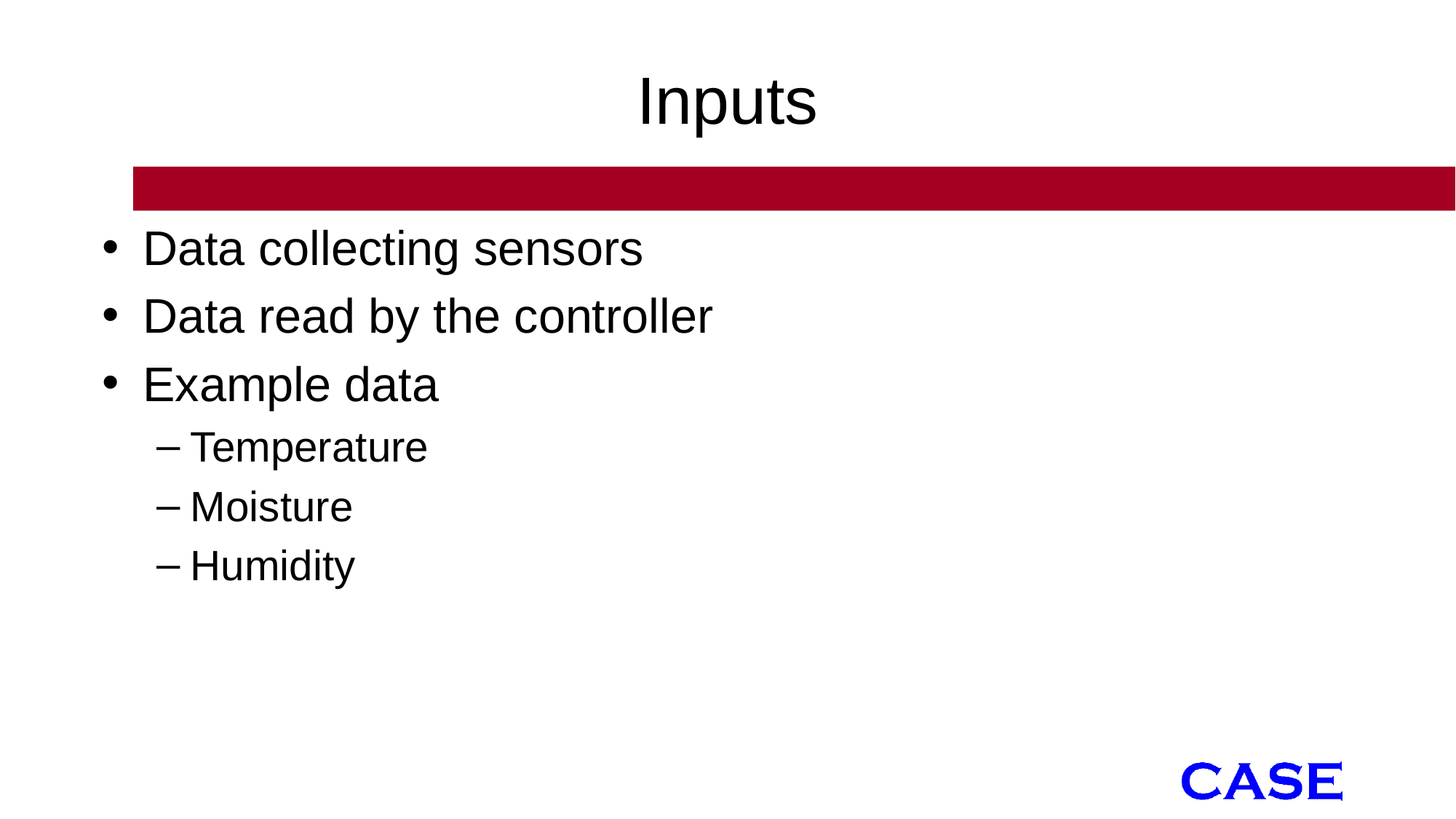

# Inputs
Data collecting sensors
Data read by the controller
Example data
Temperature
Moisture
Humidity